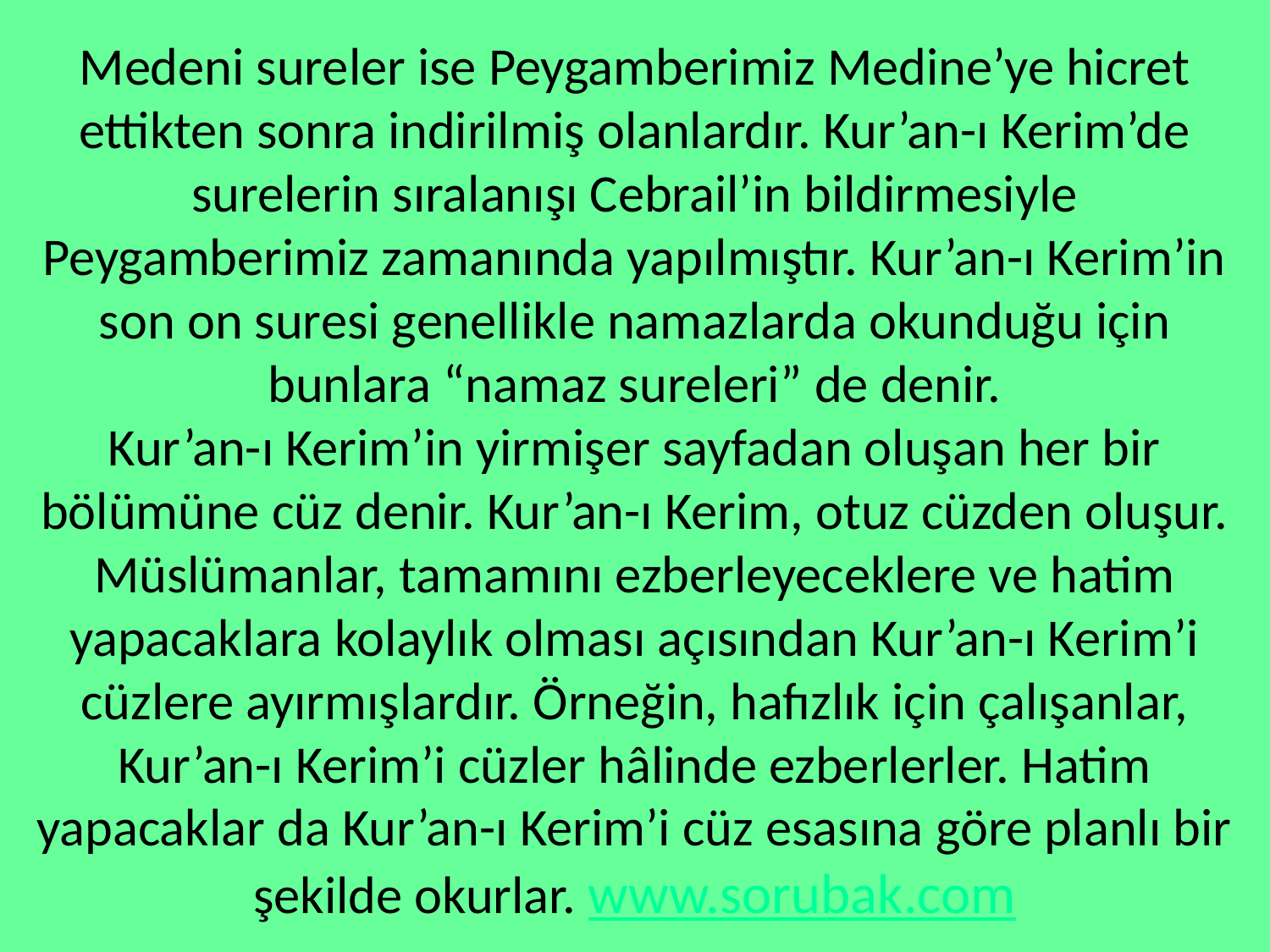

Medeni sureler ise Peygamberimiz Medine’ye hicret ettikten sonra indirilmiş olanlardır. Kur’an-ı Kerim’de surelerin sıralanışı Cebrail’in bildirmesiyle Peygamberimiz zamanında yapılmıştır. Kur’an-ı Kerim’in son on suresi genellikle namazlarda okunduğu için bunlara “namaz sureleri” de denir.
Kur’an-ı Kerim’in yirmişer sayfadan oluşan her bir bölümüne cüz denir. Kur’an-ı Kerim, otuz cüzden oluşur.
Müslümanlar, tamamını ezberleyeceklere ve hatim yapacaklara kolaylık olması açısından Kur’an-ı Kerim’i cüzlere ayırmışlardır. Örneğin, hafızlık için çalışanlar, Kur’an-ı Kerim’i cüzler hâlinde ezberlerler. Hatim yapacaklar da Kur’an-ı Kerim’i cüz esasına göre planlı bir şekilde okurlar. www.sorubak.com